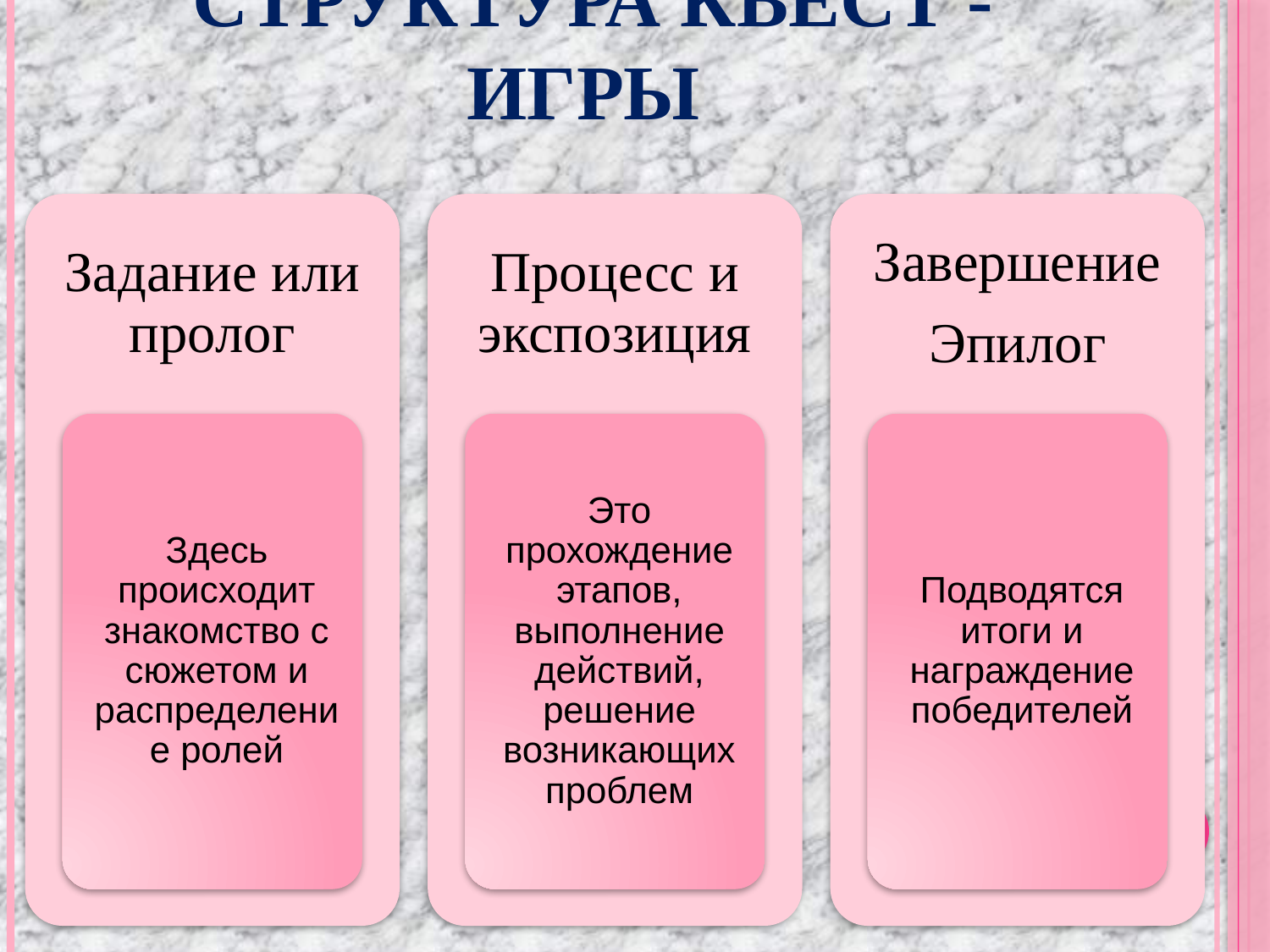

# Структура квест - игры
Задание или пролог
Здесь происходит знакомство с сюжетом и распределение ролей
Процесс и экспозиция
Это прохождение этапов, выполнение действий, решение возникающих проблем
Завершение
Эпилог
Подводятся итоги и награждение победителей